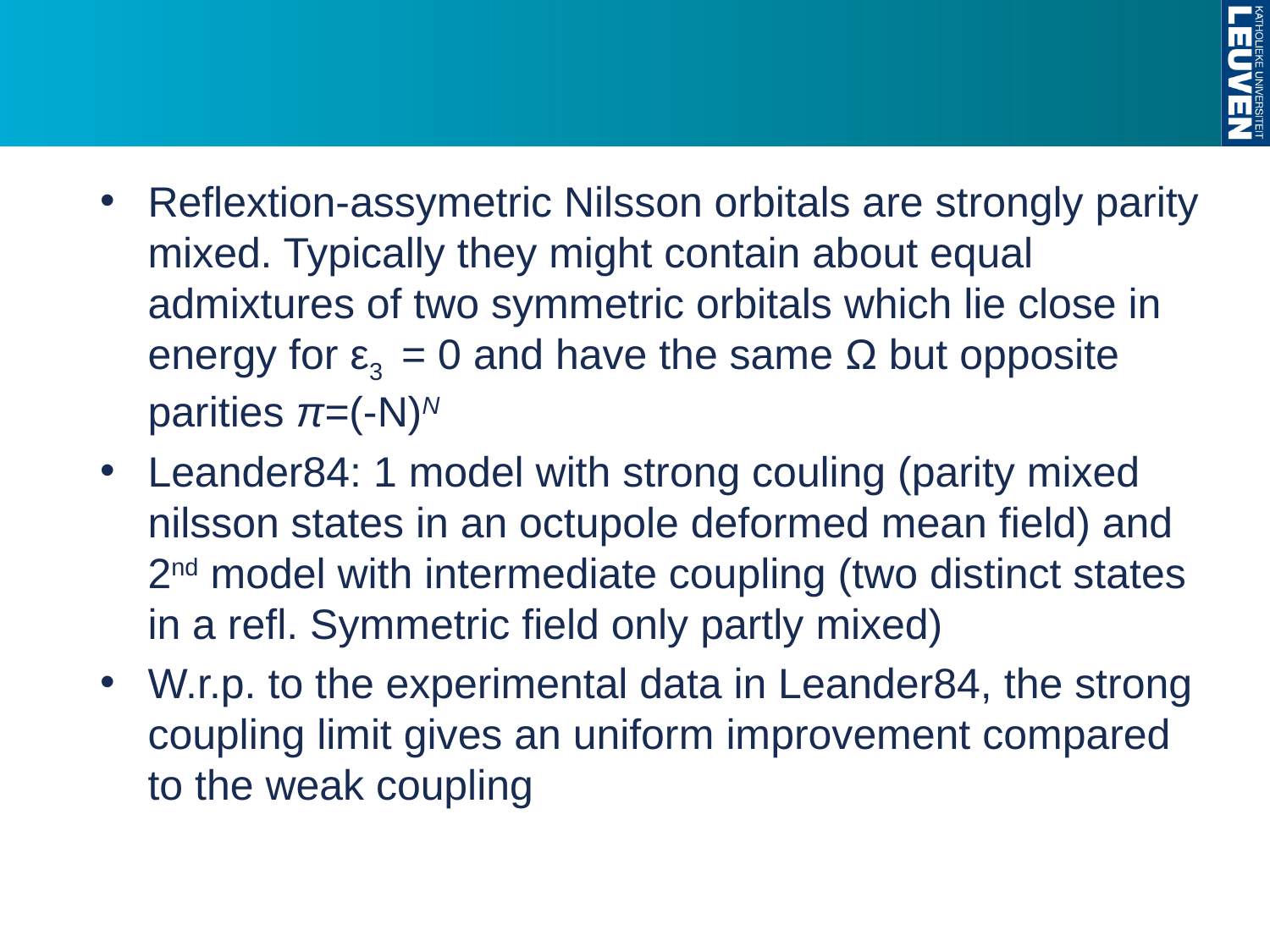

#
Reflextion-assymetric Nilsson orbitals are strongly parity mixed. Typically they might contain about equal admixtures of two symmetric orbitals which lie close in energy for ε3  = 0 and have the same Ω but opposite parities π=(-N)N
Leander84: 1 model with strong couling (parity mixed nilsson states in an octupole deformed mean field) and 2nd model with intermediate coupling (two distinct states in a refl. Symmetric field only partly mixed)
W.r.p. to the experimental data in Leander84, the strong coupling limit gives an uniform improvement compared to the weak coupling